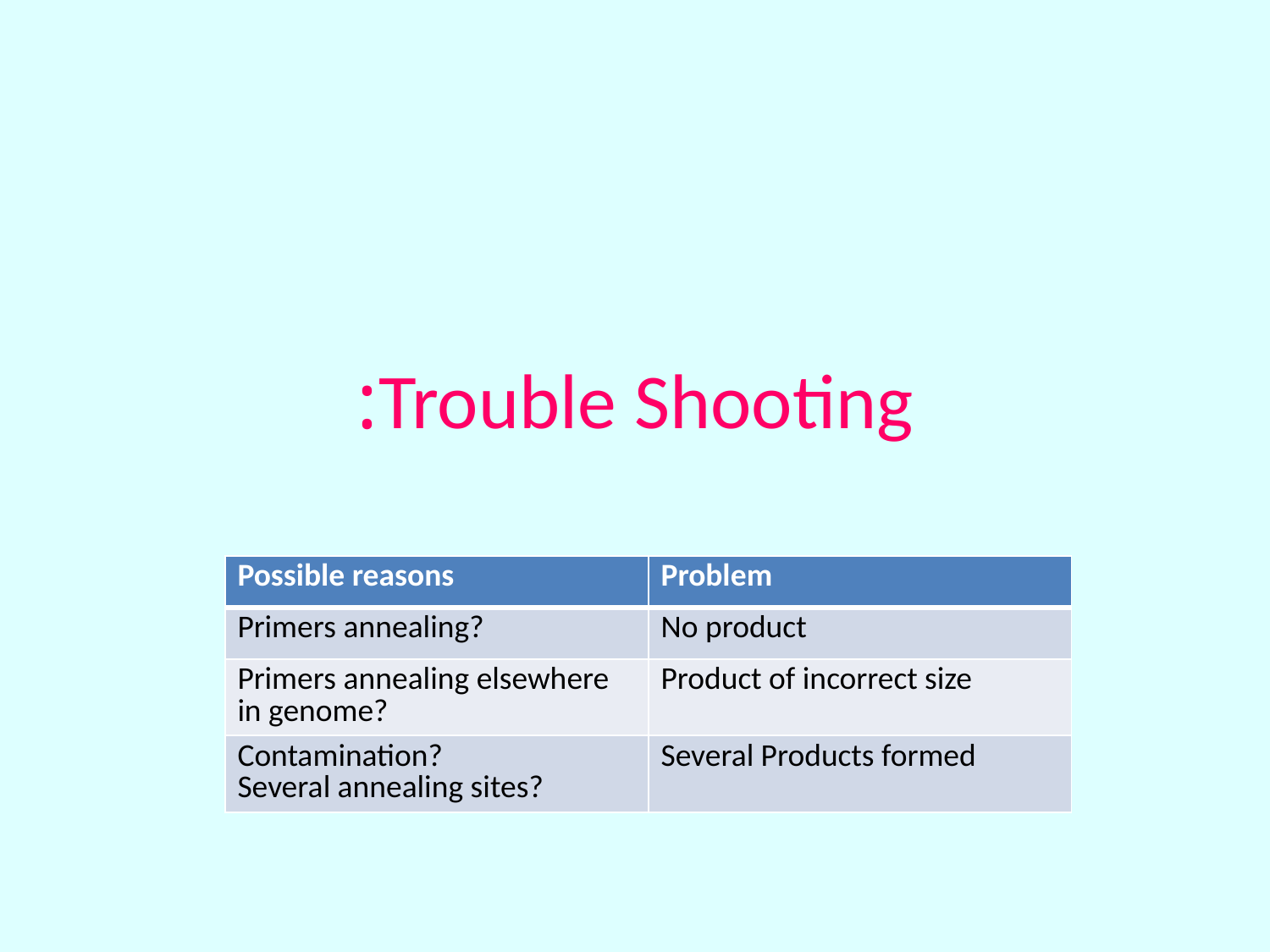

# Trouble Shooting:

| Possible reasons | Problem |
| --- | --- |
| Primers annealing? | No product |
| Primers annealing elsewhere in genome? | Product of incorrect size |
| Contamination? Several annealing sites? | Several Products formed |